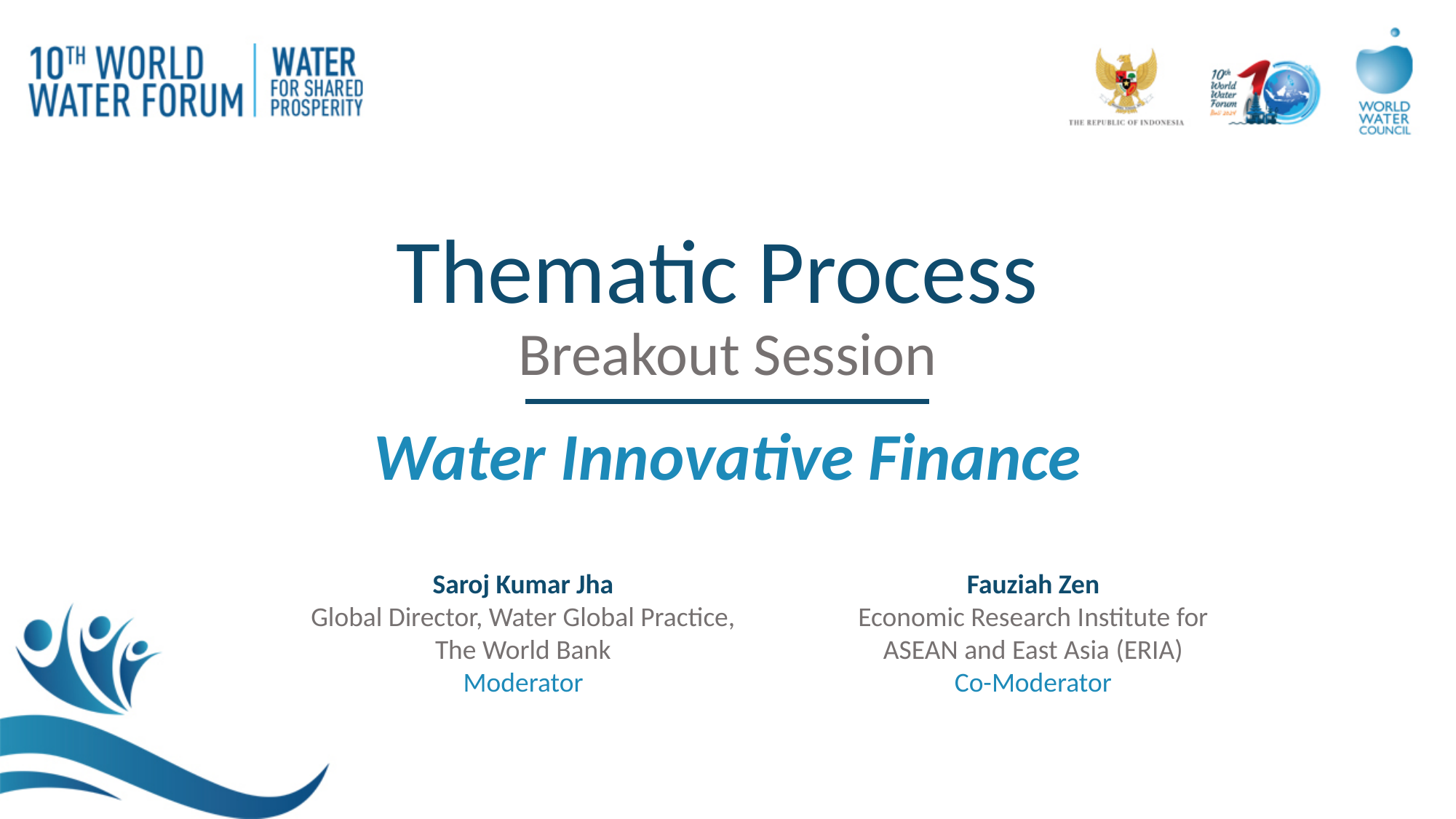

# Thematic Process Breakout Session
Water Innovative Finance
Saroj Kumar Jha
Global Director, Water Global Practice, The World Bank
Moderator
Fauziah Zen
Economic Research Institute for ASEAN and East Asia (ERIA)
Co-Moderator
1